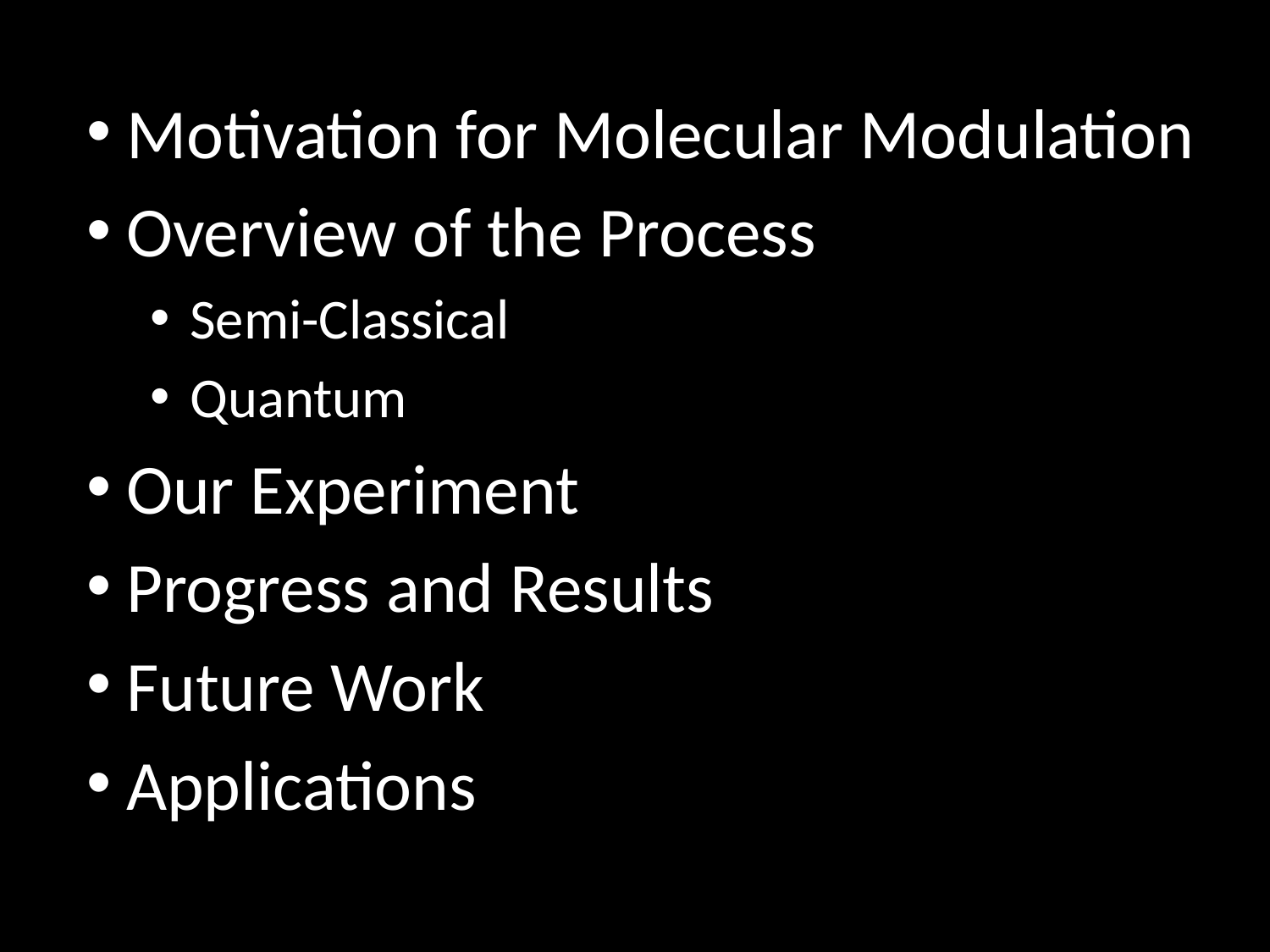

Motivation for Molecular Modulation
Overview of the Process
Semi-Classical
Quantum
Our Experiment
Progress and Results
Future Work
Applications